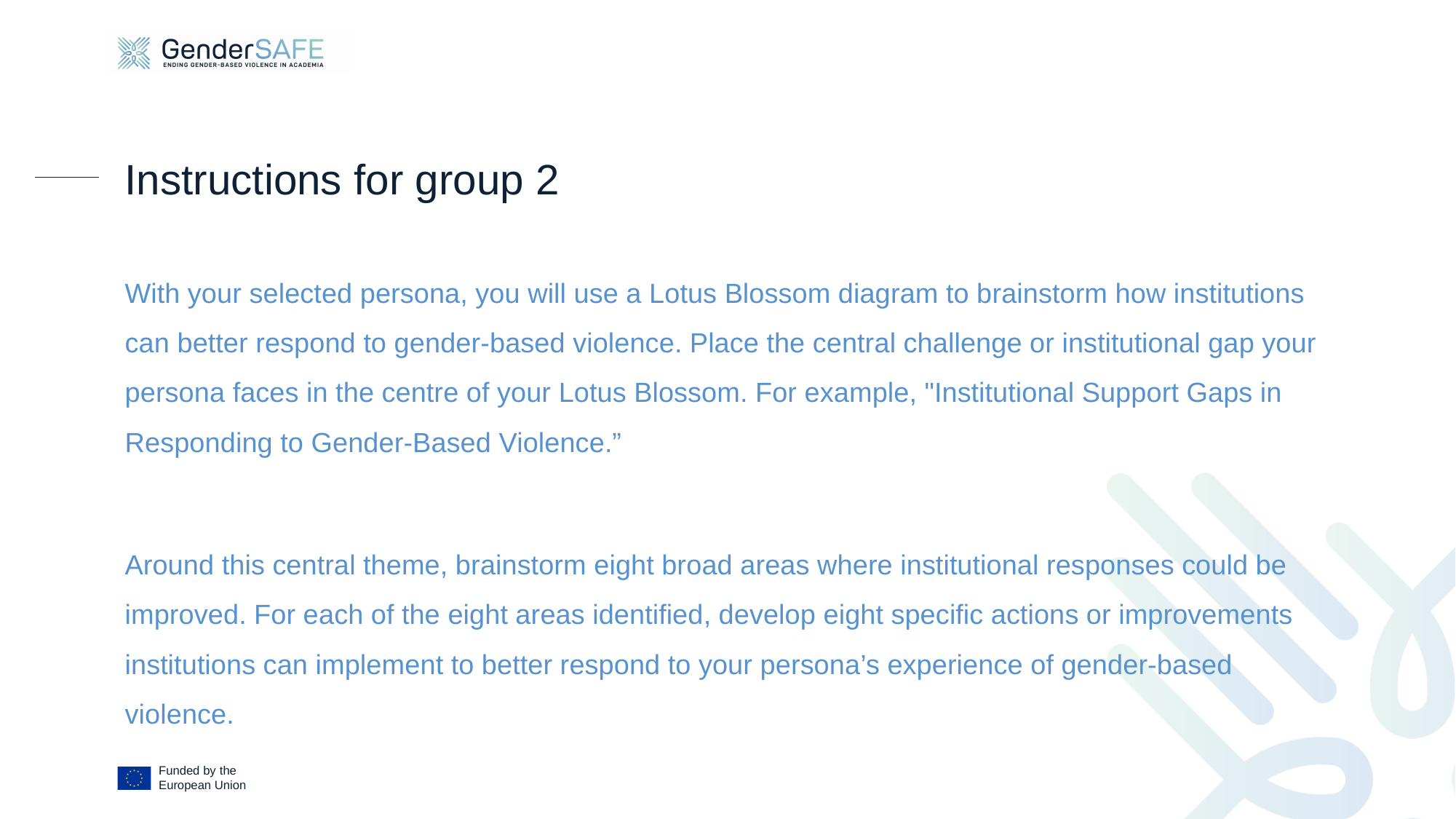

# Instructions for group 2
With your selected persona, you will use a Lotus Blossom diagram to brainstorm how institutions can better respond to gender-based violence. Place the central challenge or institutional gap your persona faces in the centre of your Lotus Blossom. For example, "Institutional Support Gaps in Responding to Gender-Based Violence.”

Around this central theme, brainstorm eight broad areas where institutional responses could be improved. For each of the eight areas identified, develop eight specific actions or improvements institutions can implement to better respond to your persona’s experience of gender-based violence.